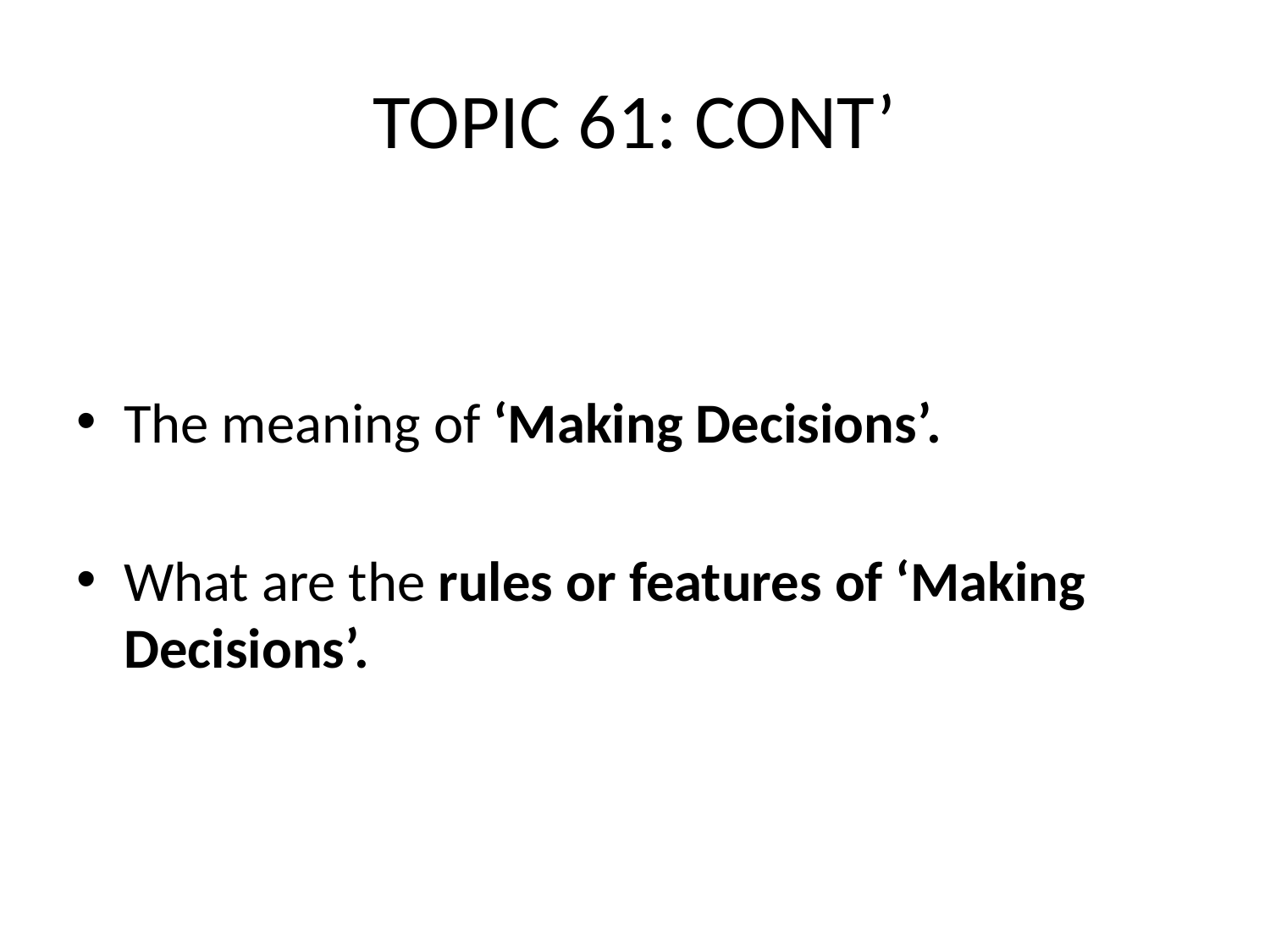

# TOPIC 61: CONT’

The meaning of ‘Making Decisions’.

What are the rules or features of ‘Making Decisions’.